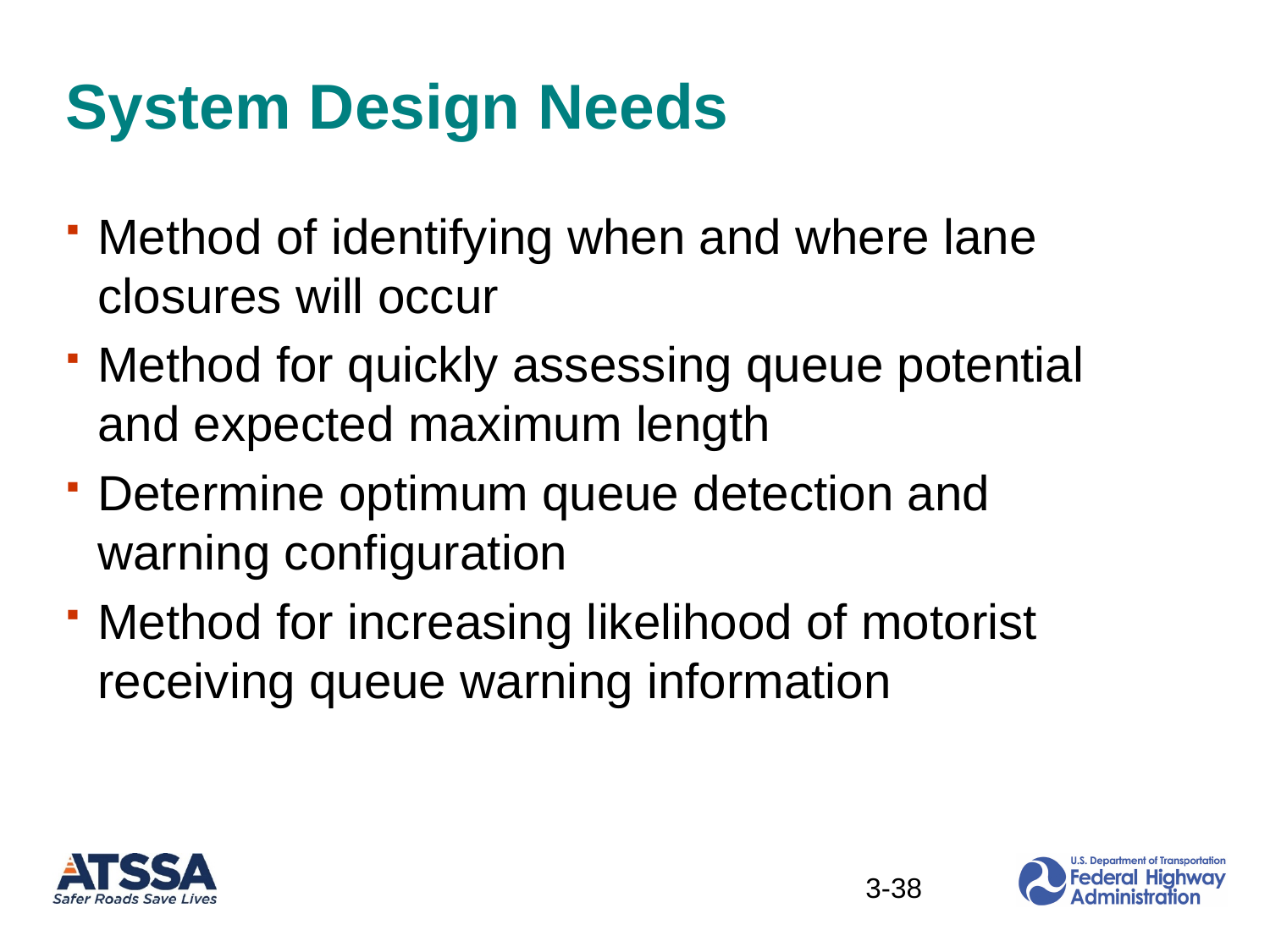

# System Design Needs
Method of identifying when and where lane closures will occur
Method for quickly assessing queue potential and expected maximum length
Determine optimum queue detection and warning configuration
Method for increasing likelihood of motorist receiving queue warning information